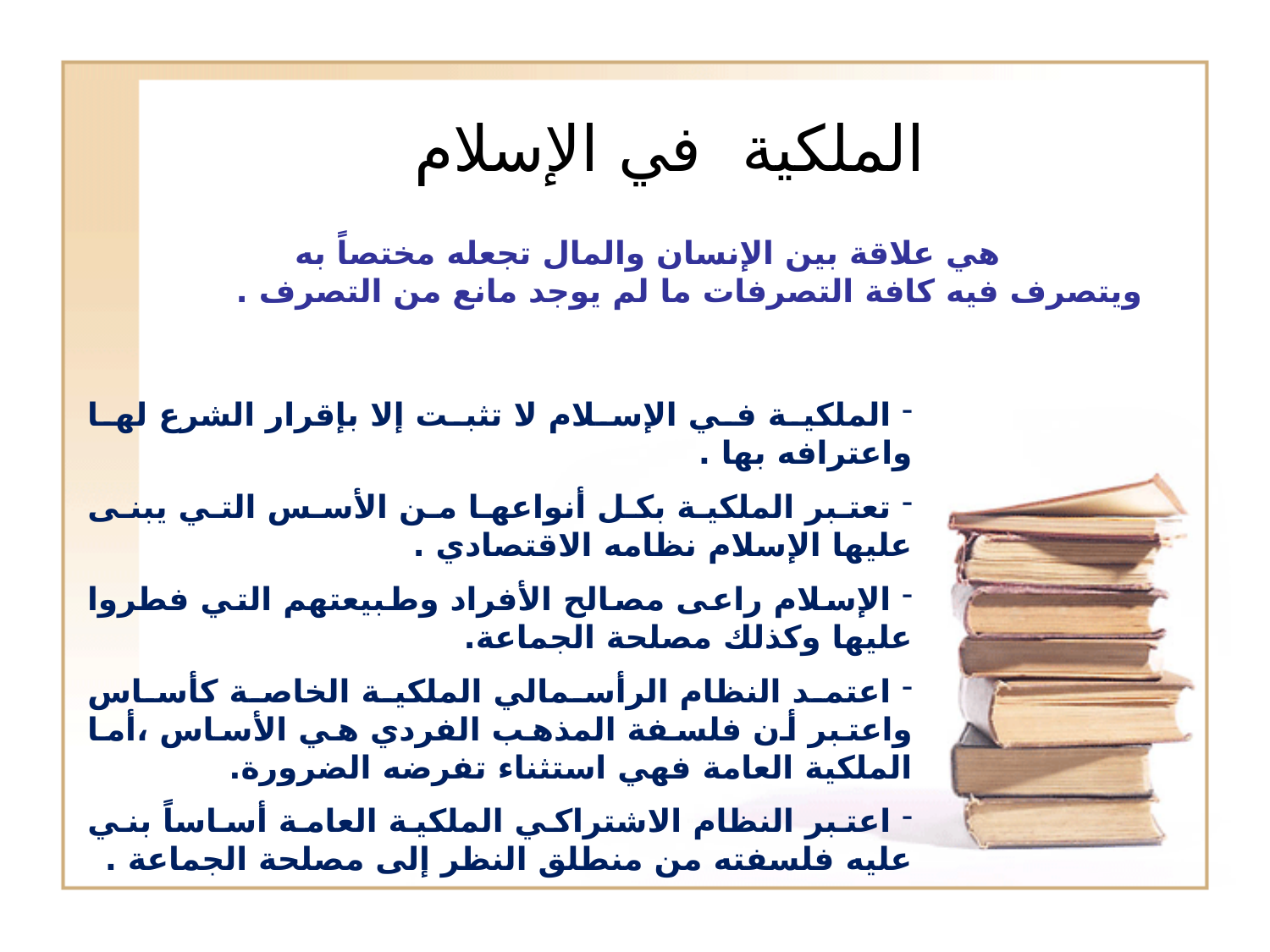

# الملكية  في الإسلام
أولاً/ تعريف الملكية :
الملكية : هي علاقة بين الإنسان والمال تجعله مختصاً به ويتصرف فيه كافة التصرفات ما لم يوجد مانع من التصرف .
 الملكية في الإسلام لا تثبت إلا بإقرار الشرع لها واعترافه بها .
 تعتبر الملكية بكل أنواعها من الأسس التي يبنى عليها الإسلام نظامه الاقتصادي .
 الإسلام راعى مصالح الأفراد وطبيعتهم التي فطروا عليها وكذلك مصلحة الجماعة.
 اعتمد النظام الرأسمالي الملكية الخاصة كأساس واعتبر أن فلسفة المذهب الفردي هي الأساس ،أما الملكية العامة فهي استثناء تفرضه الضرورة.
 اعتبر النظام الاشتراكي الملكية العامة أساساً بني عليه فلسفته من منطلق النظر إلى مصلحة الجماعة .